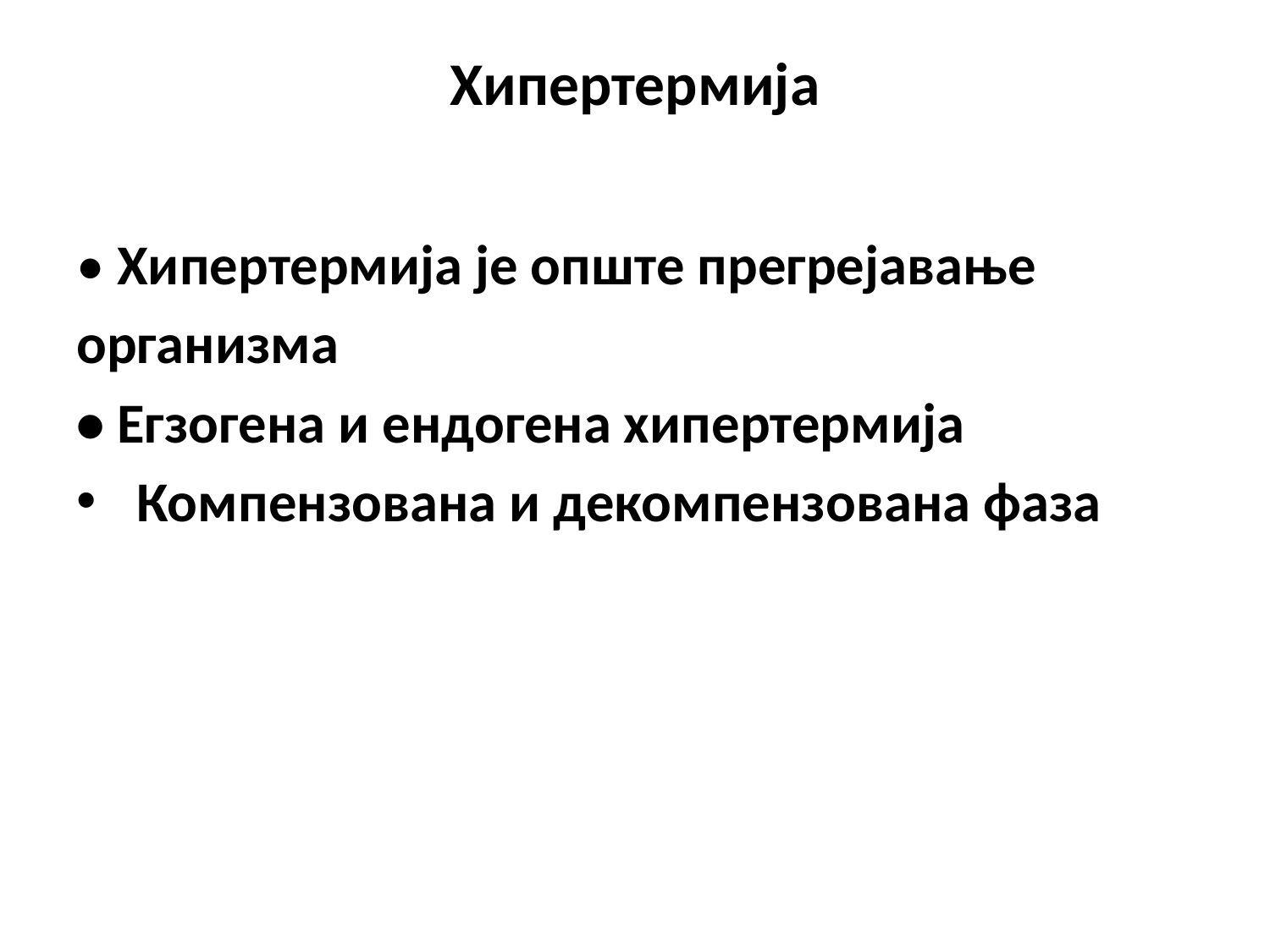

Хипертермија
• Хипертермија је опште прегрејавање
организма
• Егзогена и ендогена хипертермија
 Компензована и декомпензована фаза